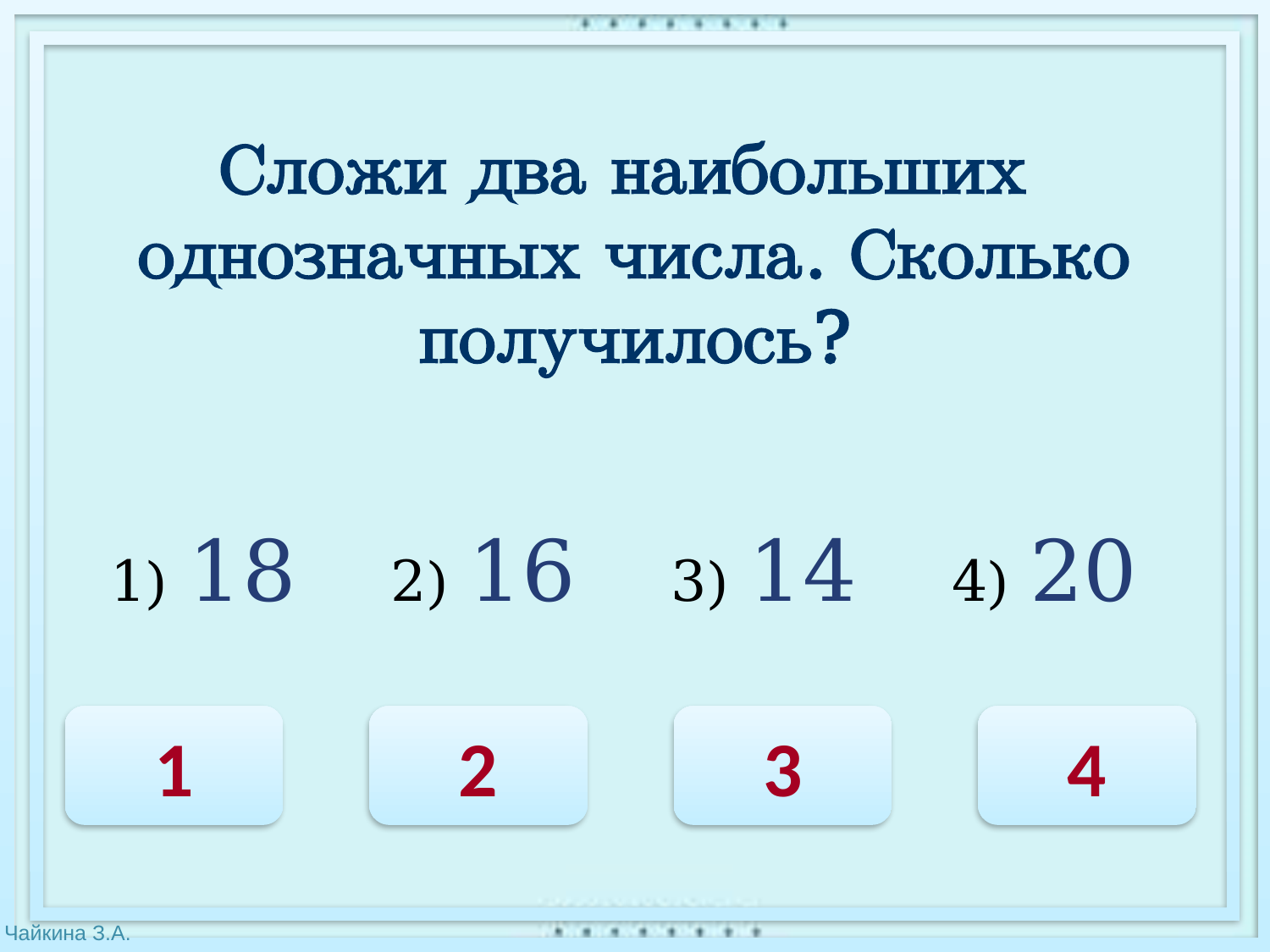

Сложи два наибольших
однозначных числа. Сколько получилось?
1) 18
2) 16
3) 14
4) 20
1
2
3
4